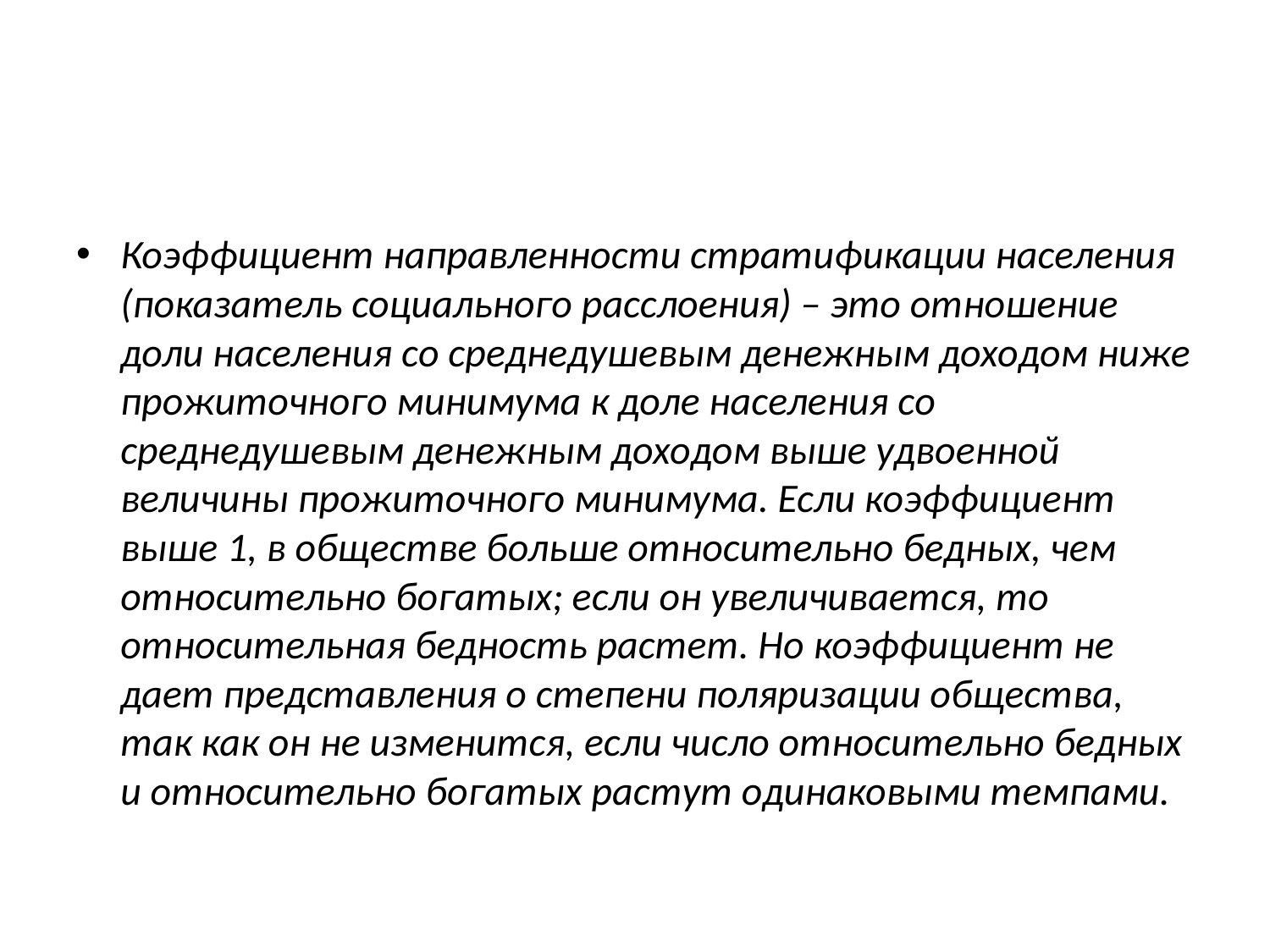

#
Коэффициент направленности стратификации населения (показатель социального расслоения) – это отношение доли населения со среднедушевым денежным доходом ниже прожиточного минимума к доле населения со среднедушевым денежным доходом выше удвоенной величины прожиточного минимума. Если коэффициент выше 1, в обществе больше относительно бедных, чем относительно богатых; если он увеличивается, то относительная бедность растет. Но коэффициент не дает представления о степени поляризации общества, так как он не изменится, если число относительно бедных и относительно богатых растут одинаковыми темпами.